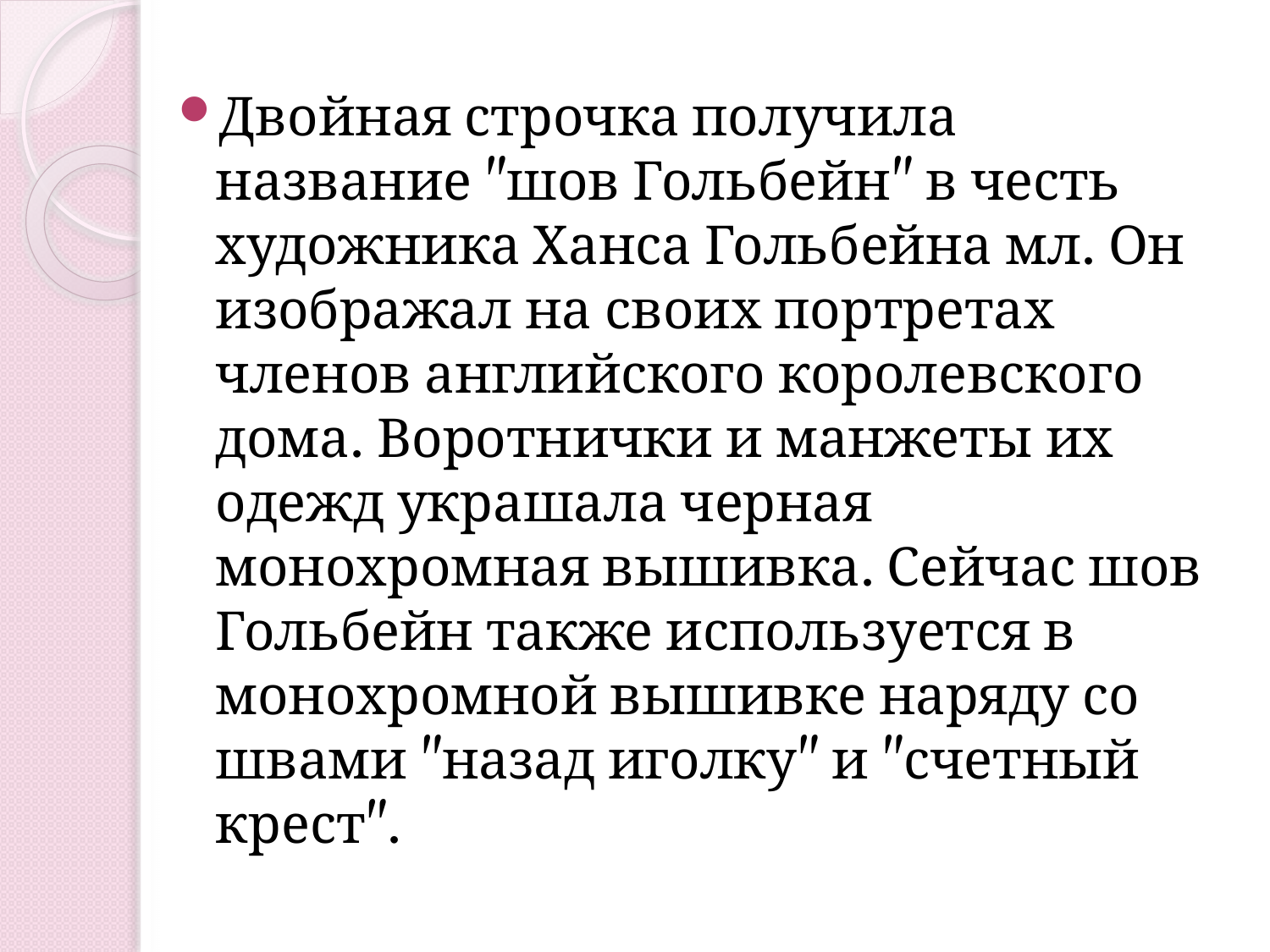

Двойная строчка получила название "шов Гольбейн" в честь художника Ханса Гольбейна мл. Он изображал на своих портретах членов английского королевского дома. Воротнички и манжеты их одежд украшала черная монохромная вышивка. Сейчас шов Гольбейн также используется в монохромной вышивке наряду со швами "назад иголку" и "счетный крест".